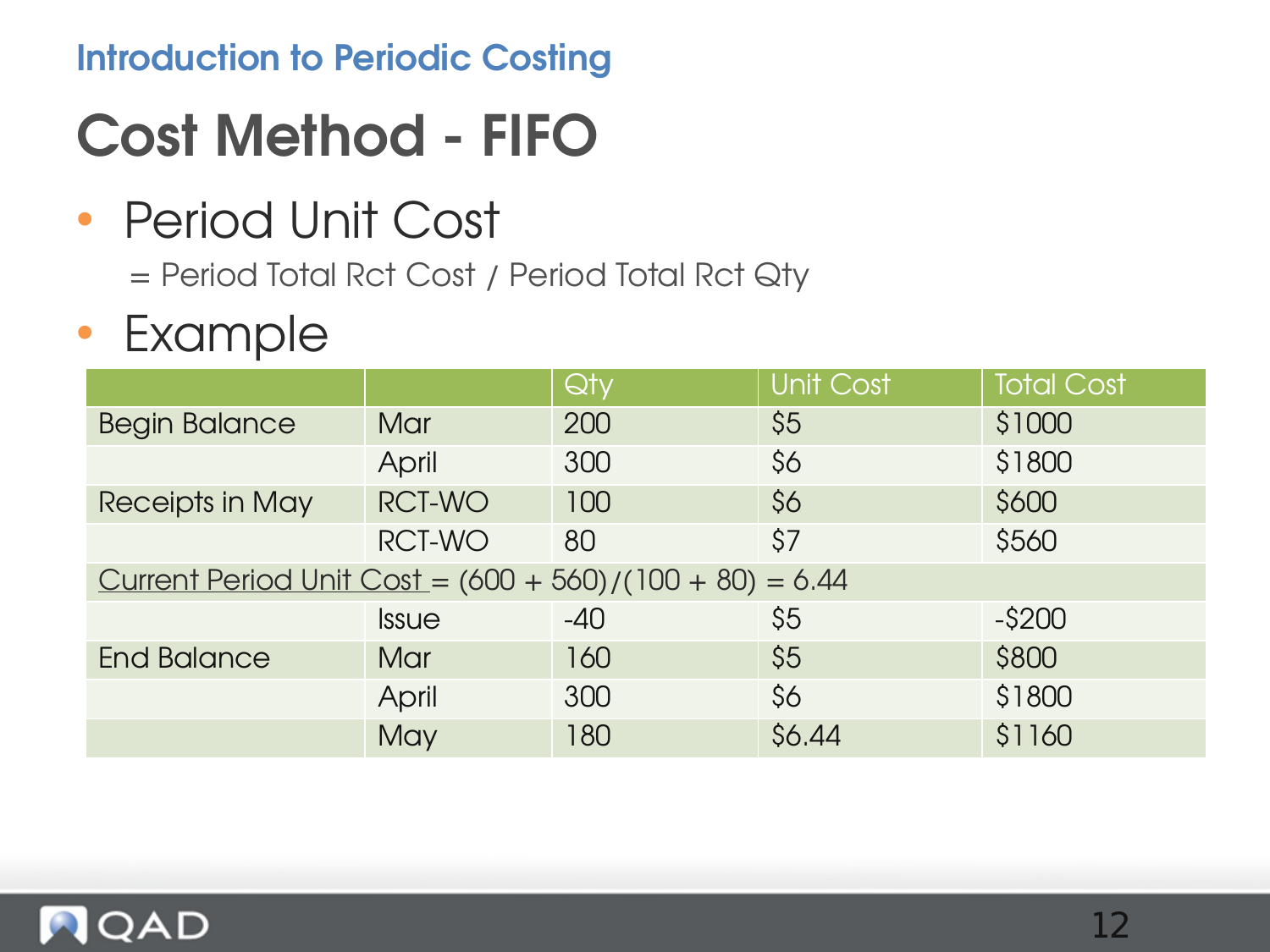

Introduction to Periodic Costing
# Cost Method - FIFO
Period Unit Cost
      = Period Total Rct Cost / Period Total Rct Qty
Example

|  |  | Qty | Unit Cost | Total Cost |
| --- | --- | --- | --- | --- |
| Begin Balance | Mar | 200 | $5 | $1000 |
|  | April | 300 | $6 | $1800 |
| Receipts in May | RCT-WO | 100 | $6 | $600 |
|  | RCT-WO | 80 | $7 | $560 |
| Current Period Unit Cost = (600 + 560)/(100 + 80) = 6.44 |  |  |  |  |
|  | Issue | -40 | $5 | -$200 |
| End Balance | Mar | 160 | $5 | $800 |
|  | April | 300 | $6 | $1800 |
|  | May | 180 | $6.44 | $1160 |
12